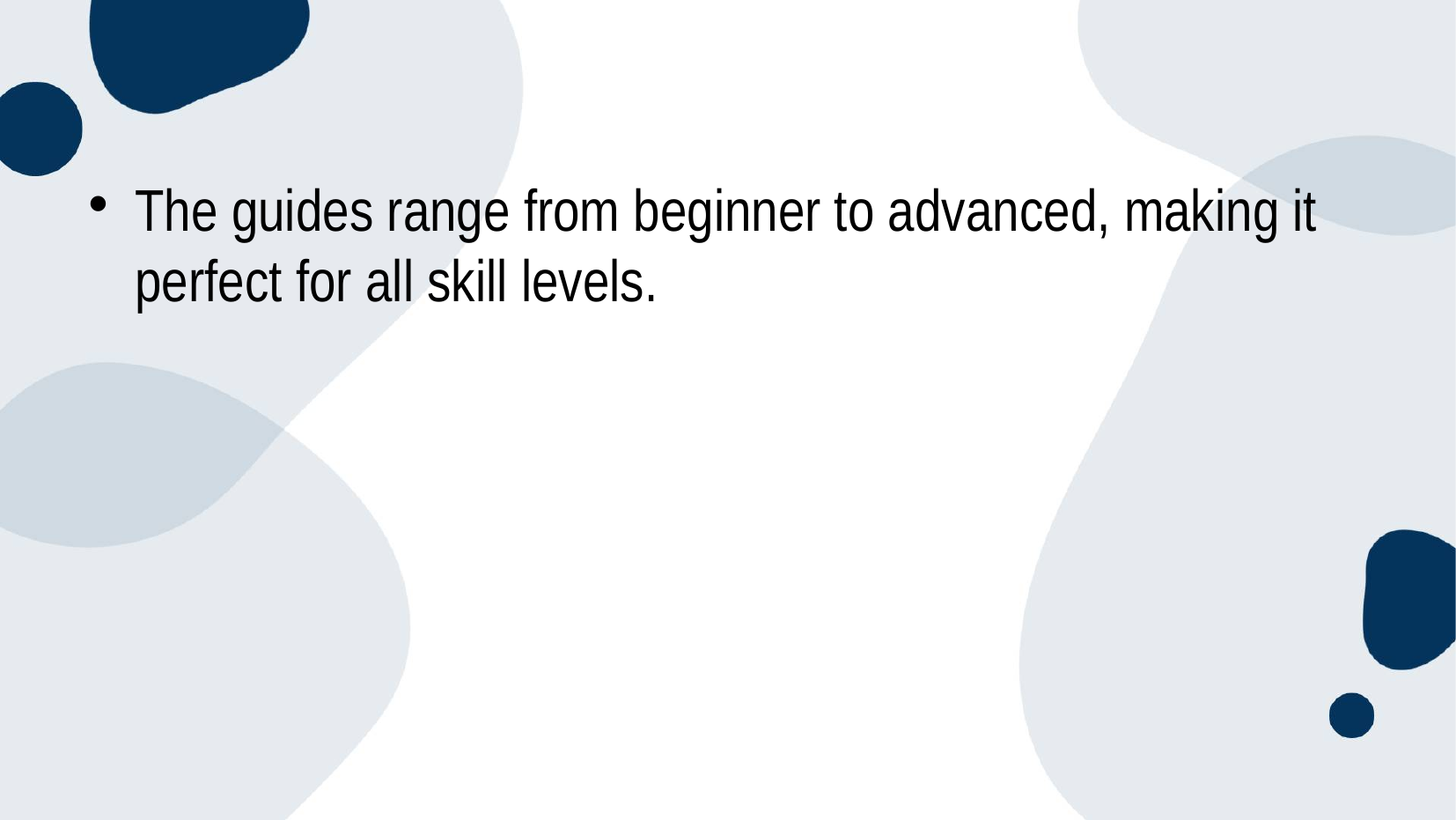

The guides range from beginner to advanced, making it perfect for all skill levels.